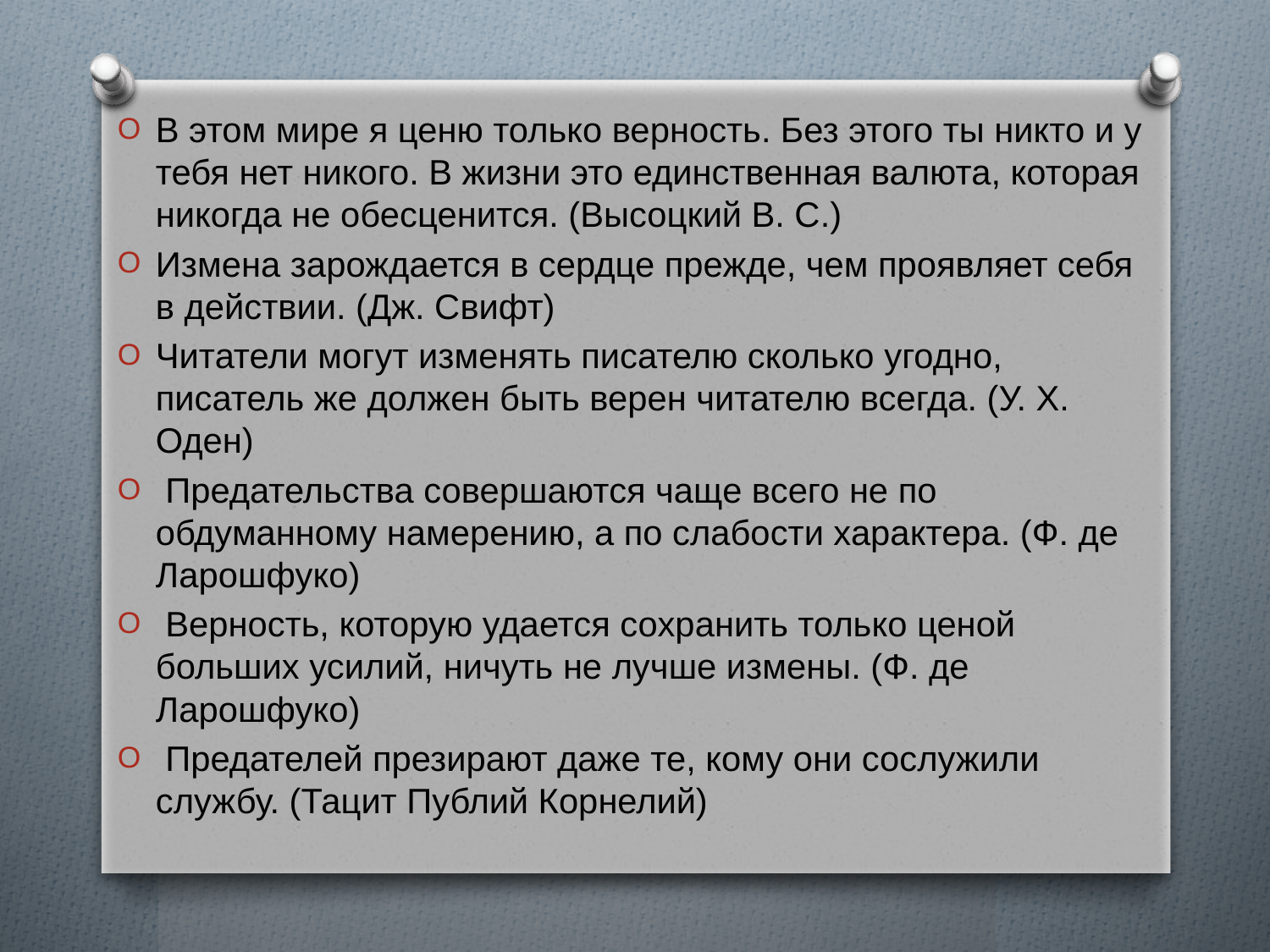

В этом мире я ценю только верность. Без этого ты никто и у тебя нет никого. В жизни это единственная валюта, которая никогда не обесценится. (Высоцкий В. С.)
Измена зарождается в сердце прежде, чем проявляет себя в действии. (Дж. Свифт)
Читатели могут изменять писателю сколько угодно, писатель же должен быть верен читателю всегда. (У. Х. Оден)
 Предательства совершаются чаще всего не по обдуманному намерению, а по слабости характера. (Ф. де Ларошфуко)
 Верность, которую удается сохранить только ценой больших усилий, ничуть не лучше измены. (Ф. де Ларошфуко)
 Предателей презирают даже те, кому они сослужили службу. (Тацит Публий Корнелий)